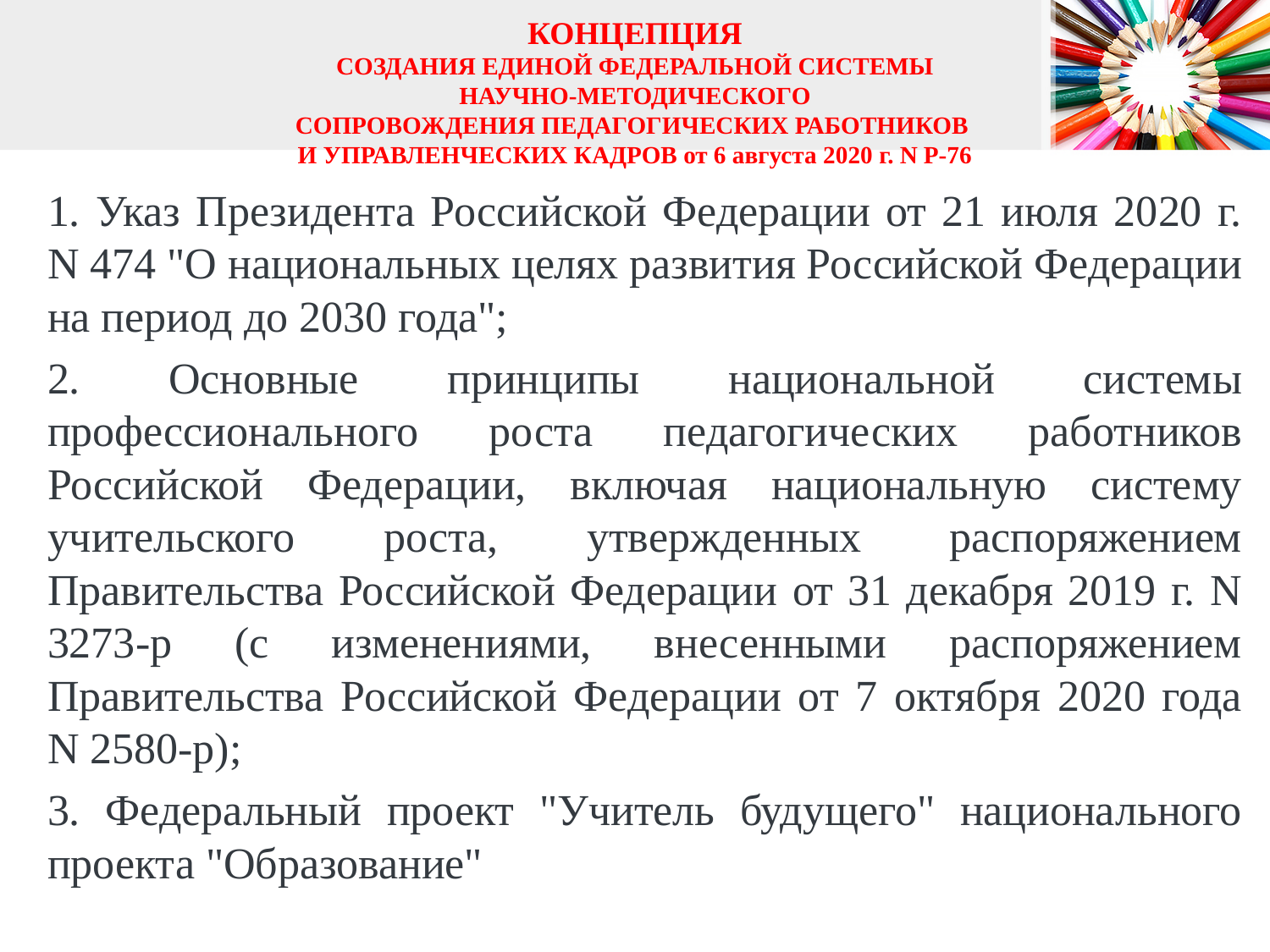

# КОНЦЕПЦИЯ СОЗДАНИЯ ЕДИНОЙ ФЕДЕРАЛЬНОЙ СИСТЕМЫ НАУЧНО-МЕТОДИЧЕСКОГО СОПРОВОЖДЕНИЯ ПЕДАГОГИЧЕСКИХ РАБОТНИКОВ И УПРАВЛЕНЧЕСКИХ КАДРОВ от 6 августа 2020 г. N Р-76
1. Указ Президента Российской Федерации от 21 июля 2020 г. N 474 "О национальных целях развития Российской Федерации на период до 2030 года";
2. Основные принципы национальной системы профессионального роста педагогических работников Российской Федерации, включая национальную систему учительского роста, утвержденных распоряжением Правительства Российской Федерации от 31 декабря 2019 г. N 3273-р (с изменениями, внесенными распоряжением Правительства Российской Федерации от 7 октября 2020 года N 2580-р);
3. Федеральный проект "Учитель будущего" национального проекта "Образование"